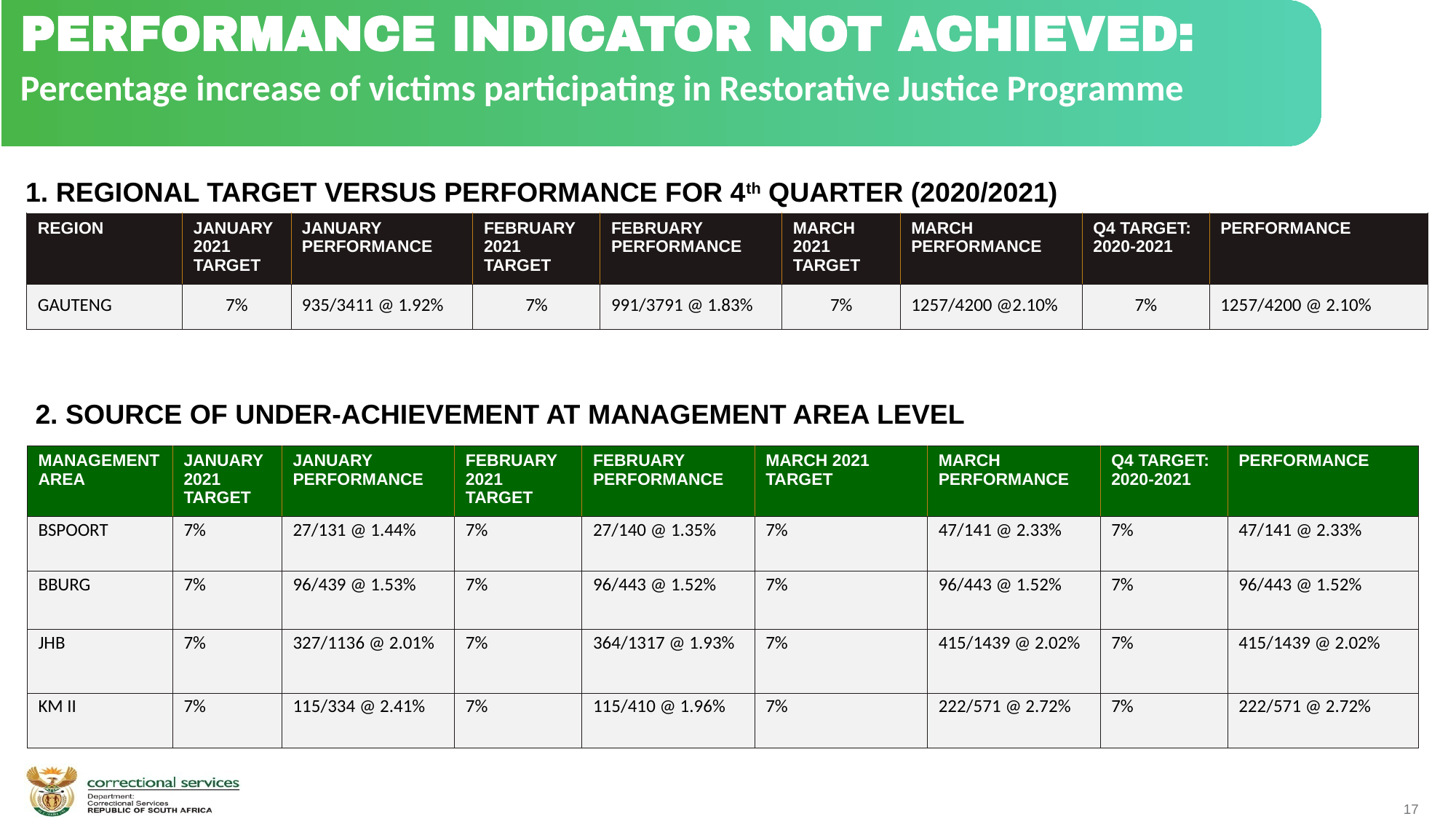

PERFORMANCE INDICATOR NOT ACHIEVED:
Percentage increase of victims participating in Restorative Justice Programme

1. REGIONAL TARGET VERSUS PERFORMANCE FOR 4th QUARTER (2020/2021)
| REGION | JANUARY 2021 TARGET | JANUARY PERFORMANCE | FEBRUARY 2021 TARGET | FEBRUARY PERFORMANCE | MARCH 2021 TARGET | MARCH PERFORMANCE | Q4 TARGET: 2020-2021 | PERFORMANCE |
| --- | --- | --- | --- | --- | --- | --- | --- | --- |
| GAUTENG | 7% | 935/3411 @ 1.92% | 7% | 991/3791 @ 1.83% | 7% | 1257/4200 @2.10% | 7% | 1257/4200 @ 2.10% |
     2. SOURCE OF UNDER-ACHIEVEMENT AT MANAGEMENT AREA LEVEL
| MANAGEMENT AREA | JANUARY 2021 TARGET | JANUARY PERFORMANCE | FEBRUARY 2021 TARGET | FEBRUARY PERFORMANCE | MARCH 2021 TARGET | MARCH PERFORMANCE | Q4 TARGET: 2020-2021 | PERFORMANCE |
| --- | --- | --- | --- | --- | --- | --- | --- | --- |
| BSPOORT | 7% | 27/131 @ 1.44% | 7% | 27/140 @ 1.35% | 7% | 47/141 @ 2.33% | 7% | 47/141 @ 2.33% |
| BBURG | 7% | 96/439 @ 1.53% | 7% | 96/443 @ 1.52% | 7% | 96/443 @ 1.52% | 7% | 96/443 @ 1.52% |
| JHB | 7% | 327/1136 @ 2.01% | 7% | 364/1317 @ 1.93% | 7% | 415/1439 @ 2.02% | 7% | 415/1439 @ 2.02% |
| KM II | 7% | 115/334 @ 2.41% | 7% | 115/410 @ 1.96% | 7% | 222/571 @ 2.72% | 7% | 222/571 @ 2.72% |